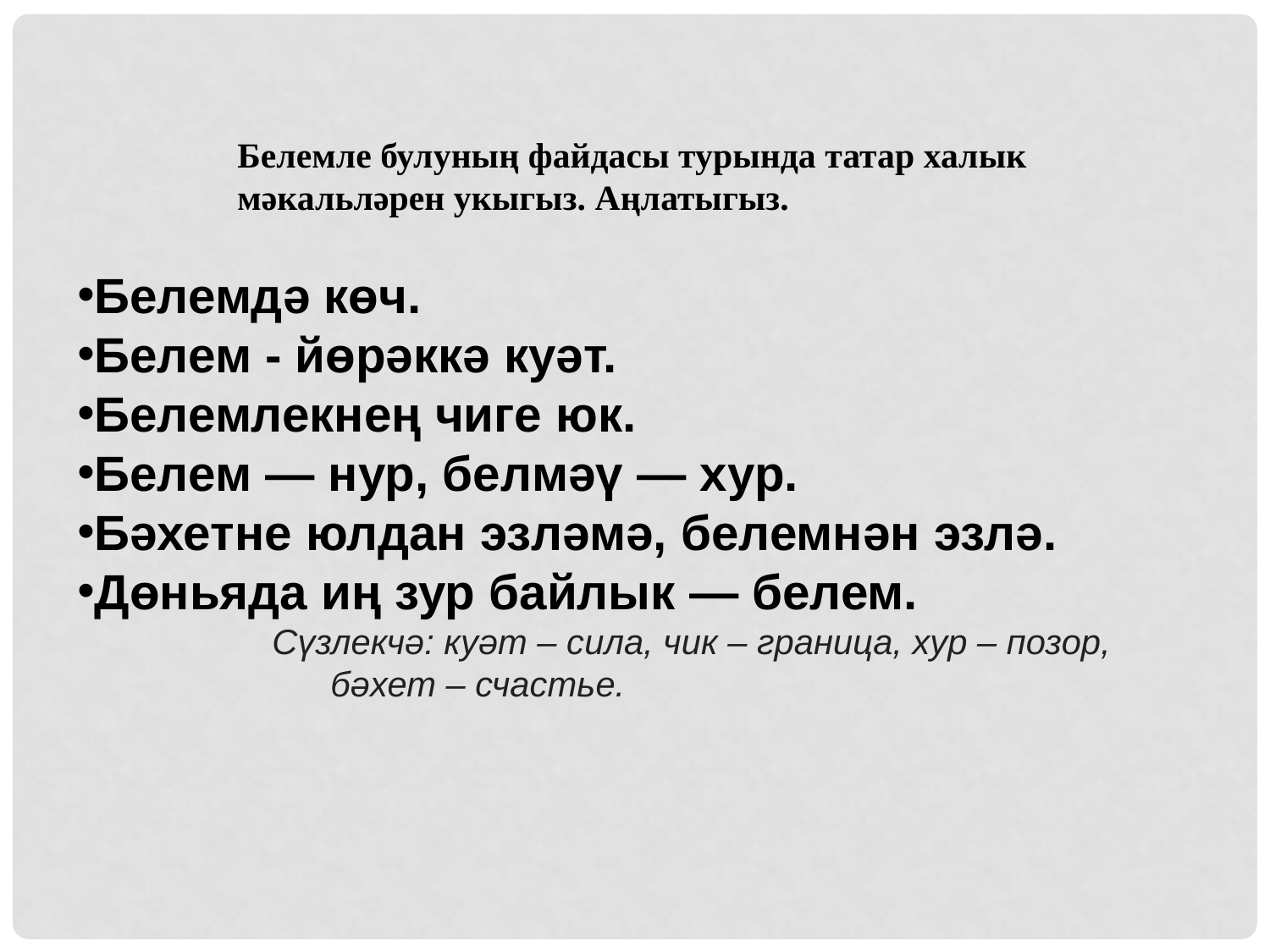

Белемле булуның файдасы турында татар халык мәкальләрен укыгыз. Аңлатыгыз.
Белемдә көч.
Белем - йөрәккә куәт.
Белемлекнең чиге юк.
Белем — нур, белмәү — хур.
Бәхетне юлдан эзләмә, белемнән эзлә.
Дөньяда иң зур байлык — белем.
                    Сүзлекчә: куәт – сила, чик – граница, хур – позор,                                    бәхет – счастье.